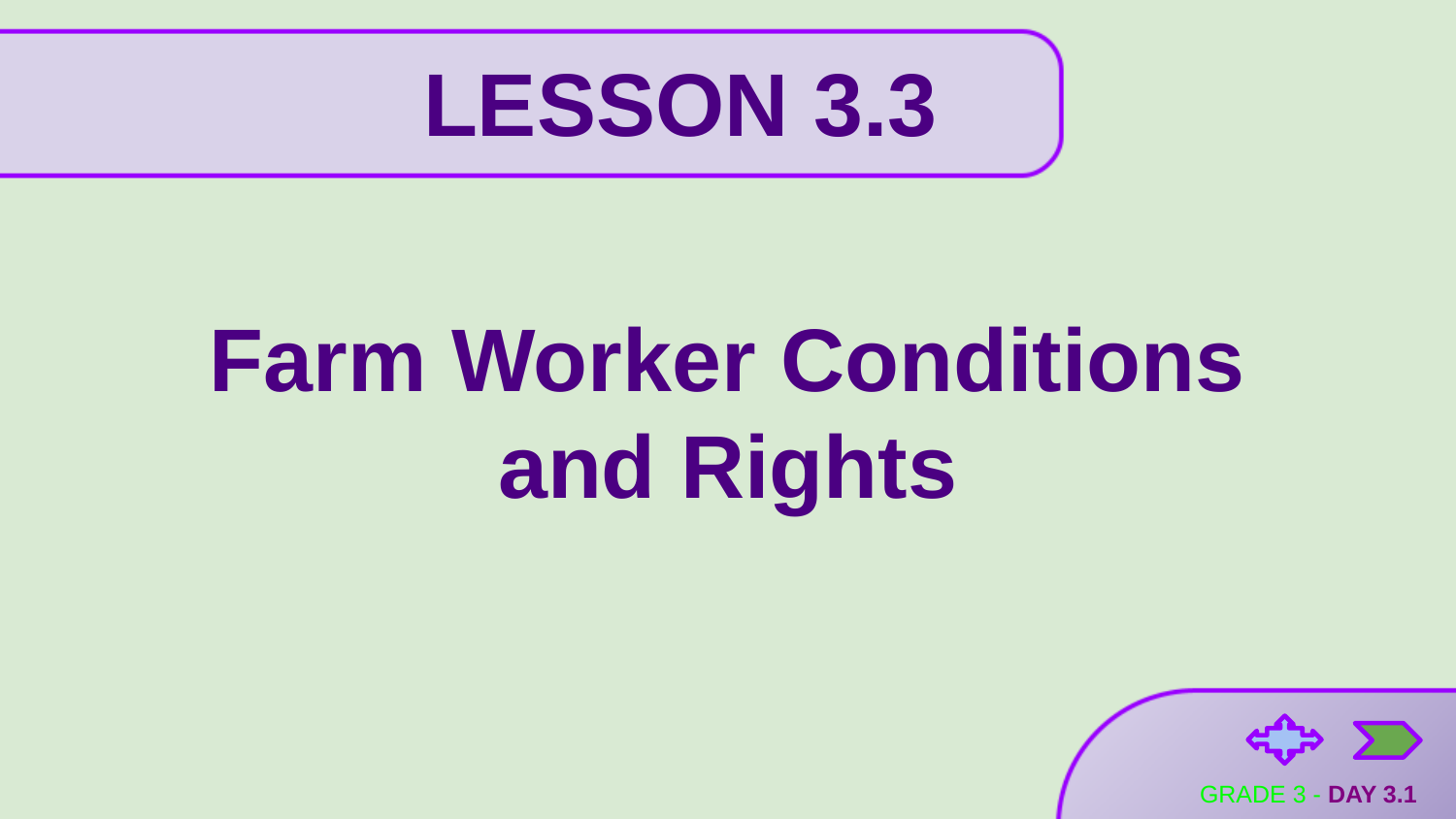

LESSON 3.3
# Farm Worker Conditions and Rights

GRADE 3 - DAY 3.1